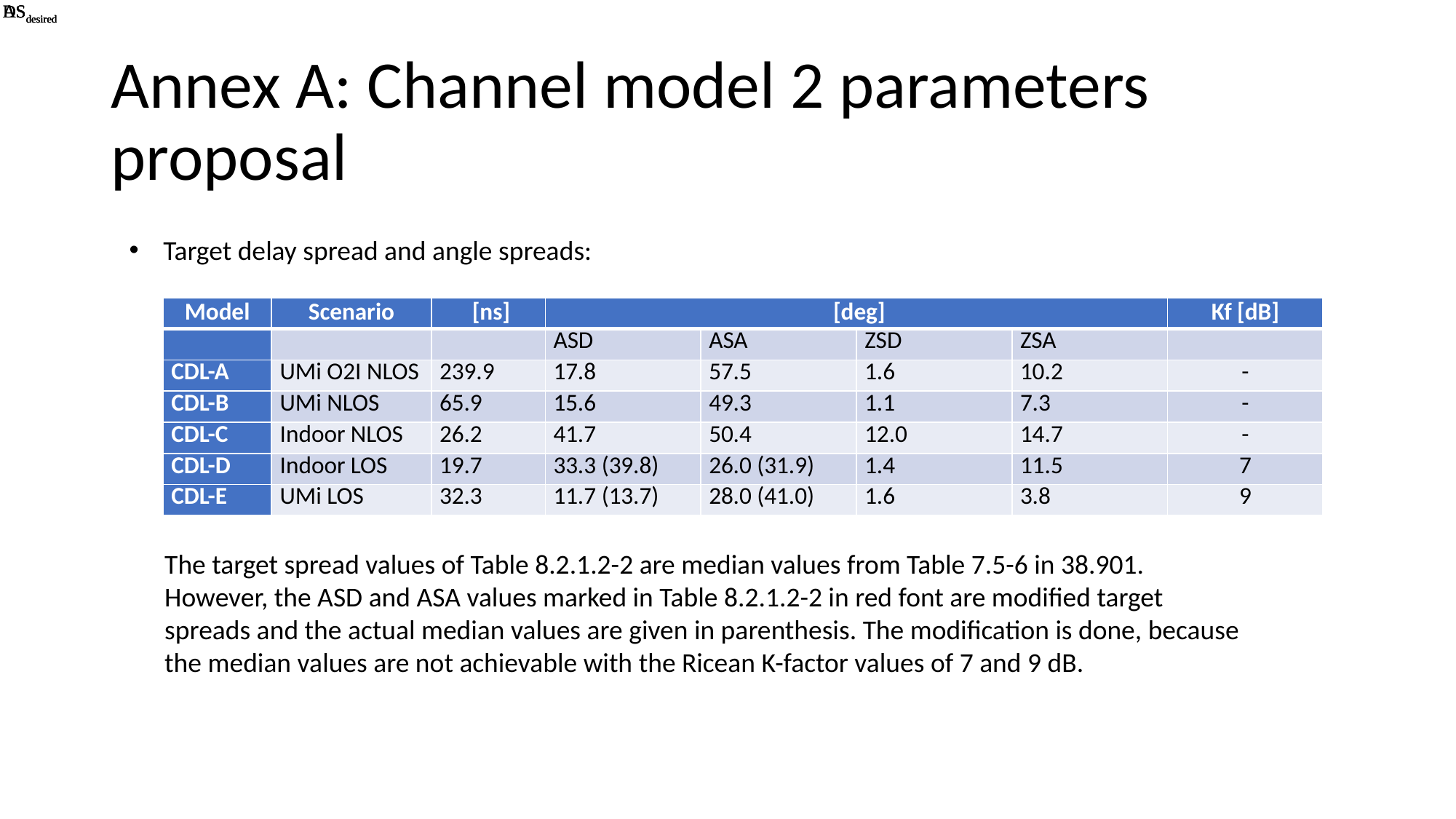

# Annex A: Channel model 2 parameters proposal
Target delay spread and angle spreads:
| Model | Scenario | [ns] | [deg] |  |  |  | Kf [dB] |
| --- | --- | --- | --- | --- | --- | --- | --- |
|  |  |  | ASD | ASA | ZSD | ZSA |  |
| CDL-A | UMi O2I NLOS | 239.9 | 17.8 | 57.5 | 1.6 | 10.2 | - |
| CDL-B | UMi NLOS | 65.9 | 15.6 | 49.3 | 1.1 | 7.3 | - |
| CDL-C | Indoor NLOS | 26.2 | 41.7 | 50.4 | 12.0 | 14.7 | - |
| CDL-D | Indoor LOS | 19.7 | 33.3 (39.8) | 26.0 (31.9) | 1.4 | 11.5 | 7 |
| CDL-E | UMi LOS | 32.3 | 11.7 (13.7) | 28.0 (41.0) | 1.6 | 3.8 | 9 |
The target spread values of Table 8.2.1.2-2 are median values from Table 7.5-6 in 38.901. However, the ASD and ASA values marked in Table 8.2.1.2-2 in red font are modified target spreads and the actual median values are given in parenthesis. The modification is done, because the median values are not achievable with the Ricean K-factor values of 7 and 9 dB.